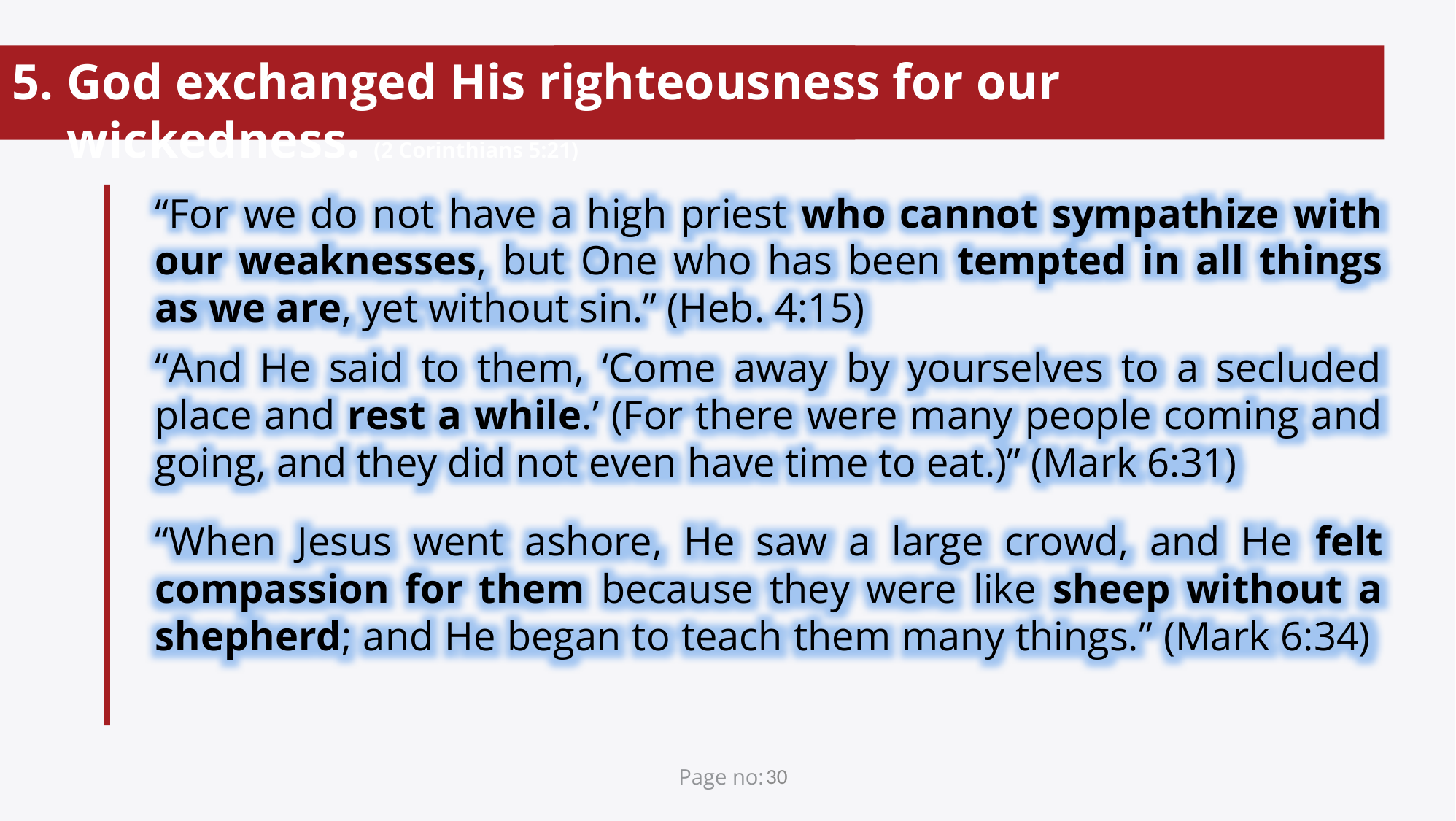

God exchanged His righteousness for our wickedness. (2 Corinthians 5:21)

“For we do not have a high priest who cannot sympathize with our weaknesses, but One who has been tempted in all things as we are, yet without sin.” (Heb. 4:15)
“And He said to them, ‘Come away by yourselves to a secluded place and rest a while.’ (For there were many people coming and going, and they did not even have time to eat.)” (Mark 6:31)
“When Jesus went ashore, He saw a large crowd, and He felt compassion for them because they were like sheep without a shepherd; and He began to teach them many things.” (Mark 6:34)